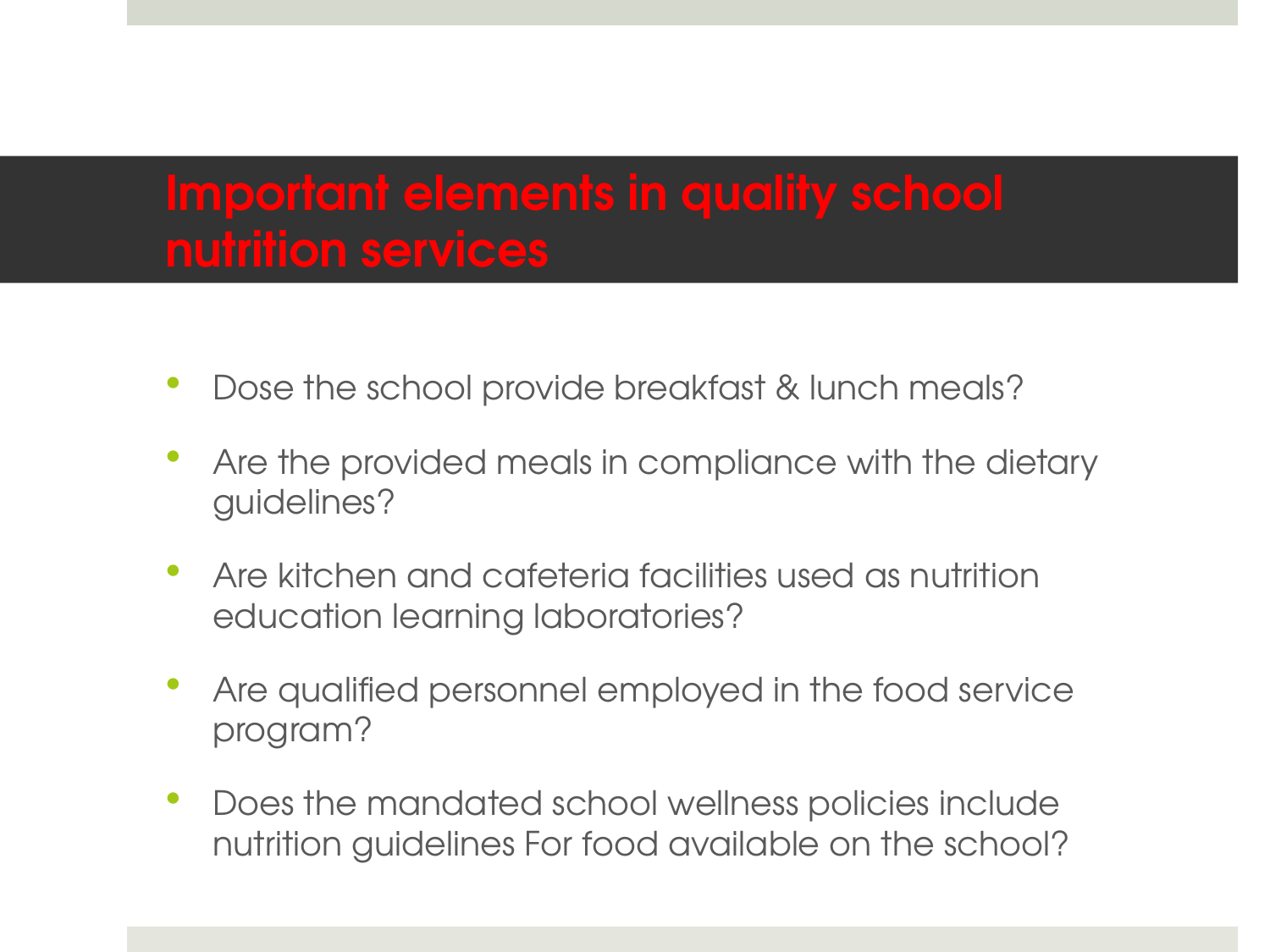

# Important elements in quality school nutrition services
Dose the school provide breakfast & lunch meals?
Are the provided meals in compliance with the dietary guidelines?
Are kitchen and cafeteria facilities used as nutrition education learning laboratories?
Are qualified personnel employed in the food service program?
Does the mandated school wellness policies include nutrition guidelines For food available on the school?